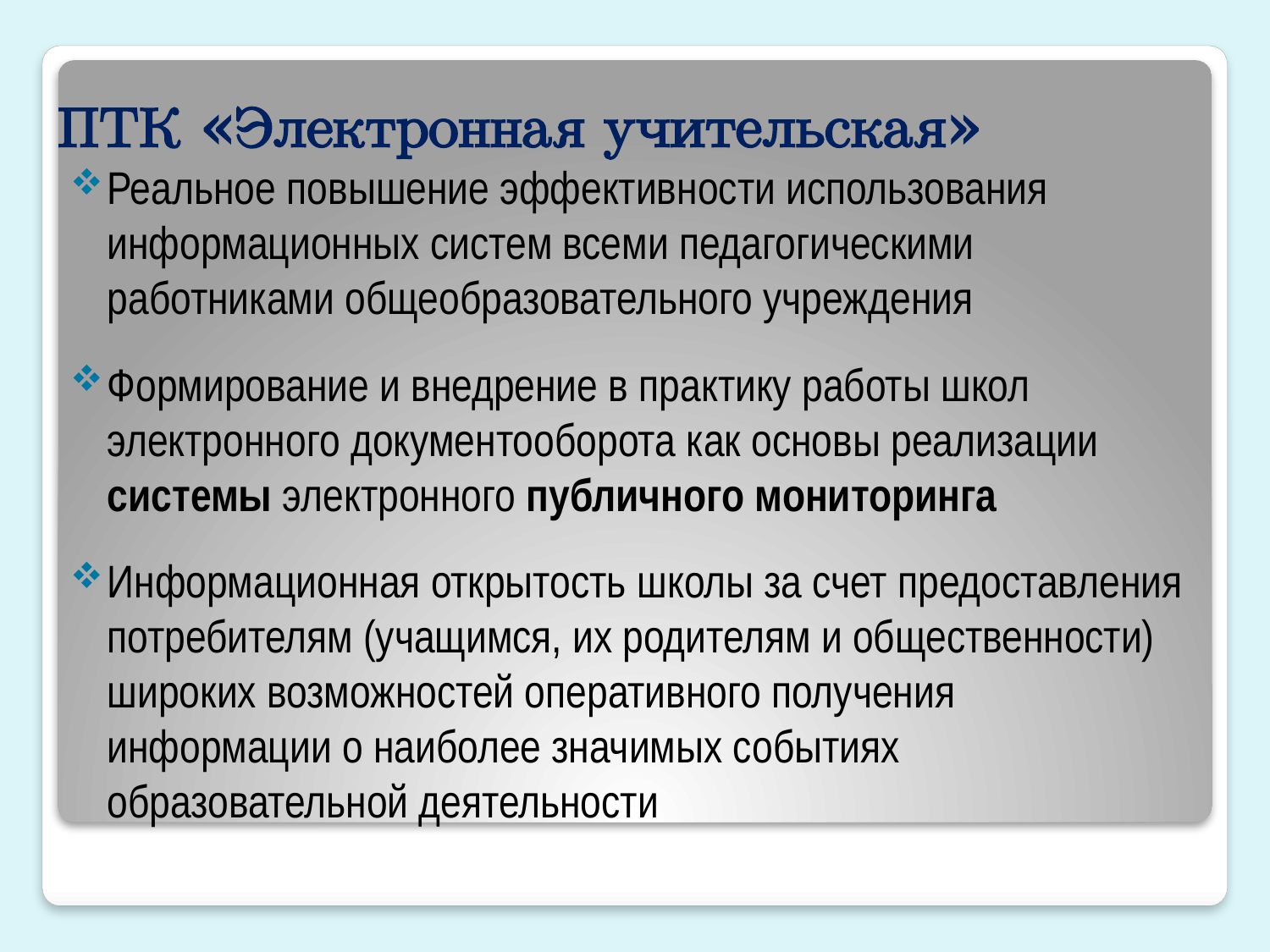

# ПТК «Электронная учительская»
Реальное повышение эффективности использования информационных систем всеми педагогическими работниками общеобразовательного учреждения
Формирование и внедрение в практику работы школ электронного документооборота как основы реализации системы электронного публичного мониторинга
Информационная открытость школы за счет предоставления потребителям (учащимся, их родителям и общественности) широких возможностей оперативного получения
информации о наиболее значимых событиях
образовательной деятельности